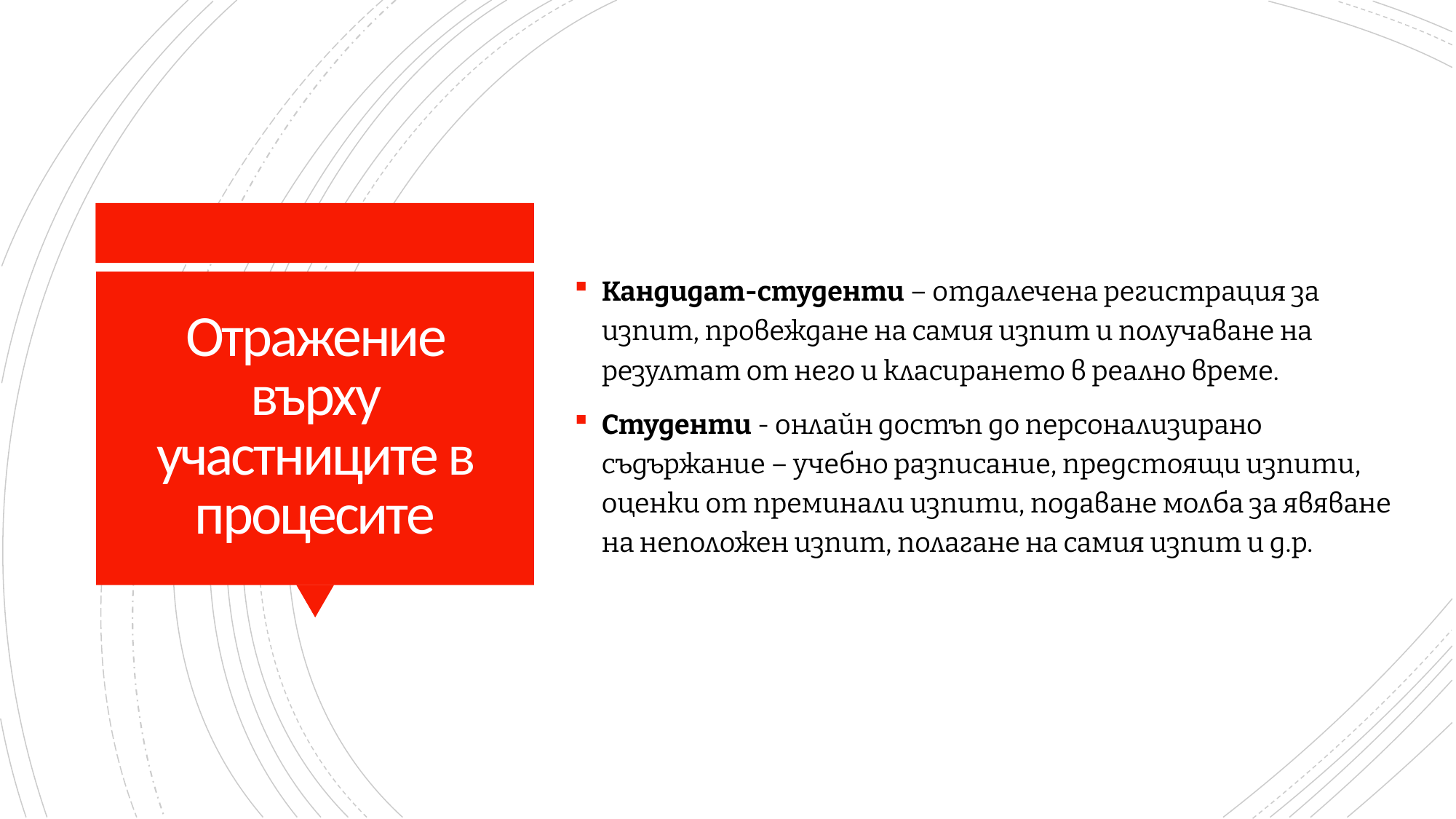

Кандидат-студенти – отдалечена регистрация за изпит, провеждане на самия изпит и получаване на резултат от него и класирането в реално време.
Студенти - онлайн достъп до персонализирано съдържание – учебно разписание, предстоящи изпити, оценки от преминали изпити, подаване молба за явяване на неположен изпит, полагане на самия изпит и д.р.
# Отражение върху участниците в процесите